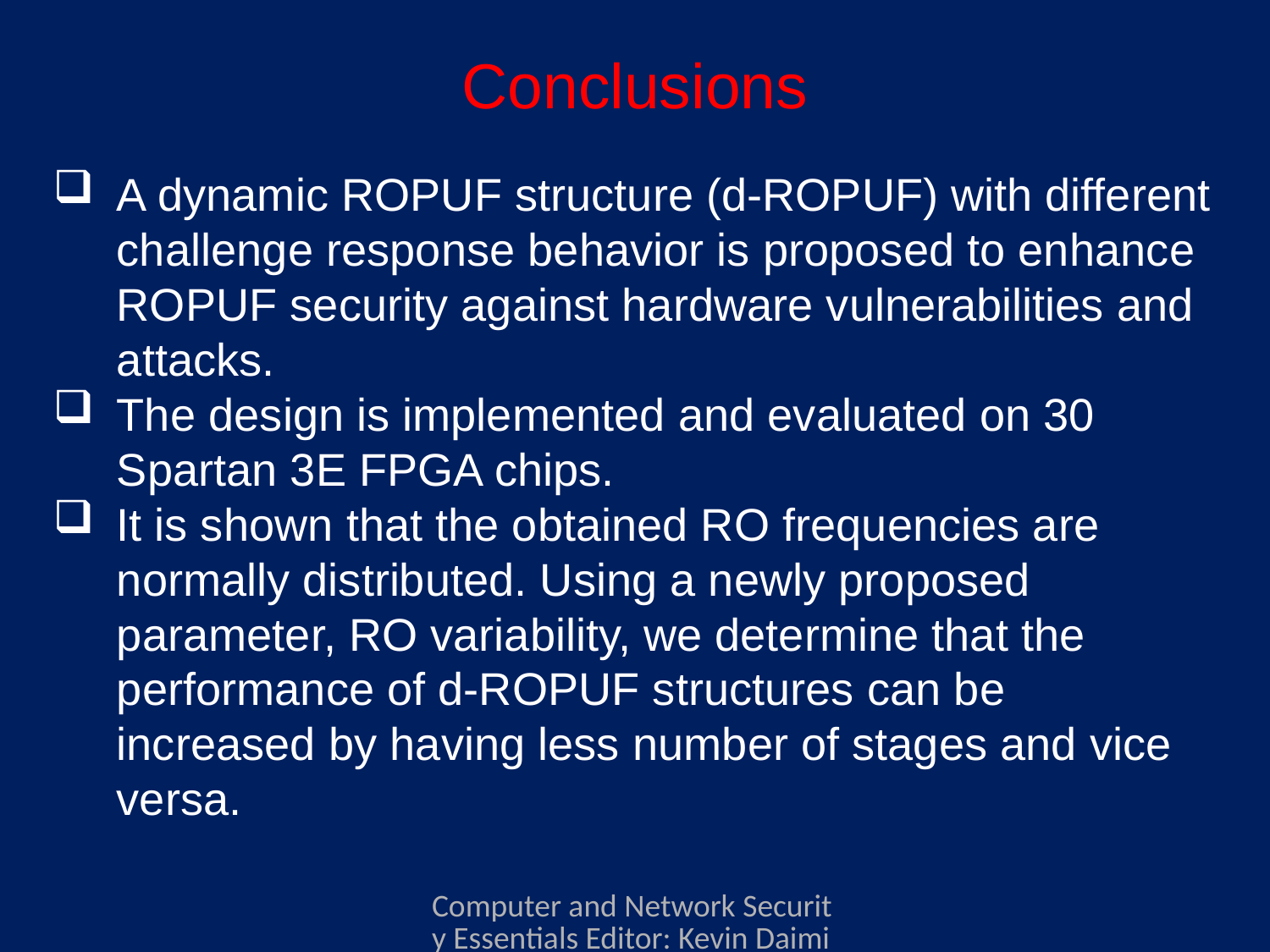

# Conclusions
A dynamic ROPUF structure (d-ROPUF) with different challenge response behavior is proposed to enhance ROPUF security against hardware vulnerabilities and attacks.
The design is implemented and evaluated on 30 Spartan 3E FPGA chips.
It is shown that the obtained RO frequencies are normally distributed. Using a newly proposed parameter, RO variability, we determine that the performance of d-ROPUF structures can be increased by having less number of stages and vice versa.
Computer and Network Security Essentials Editor: Kevin Daimi Associate Editors: Guillermo Francia, Levent Ertaul, Luis H. Encinas, Eman El-Sheikh Published by Springer